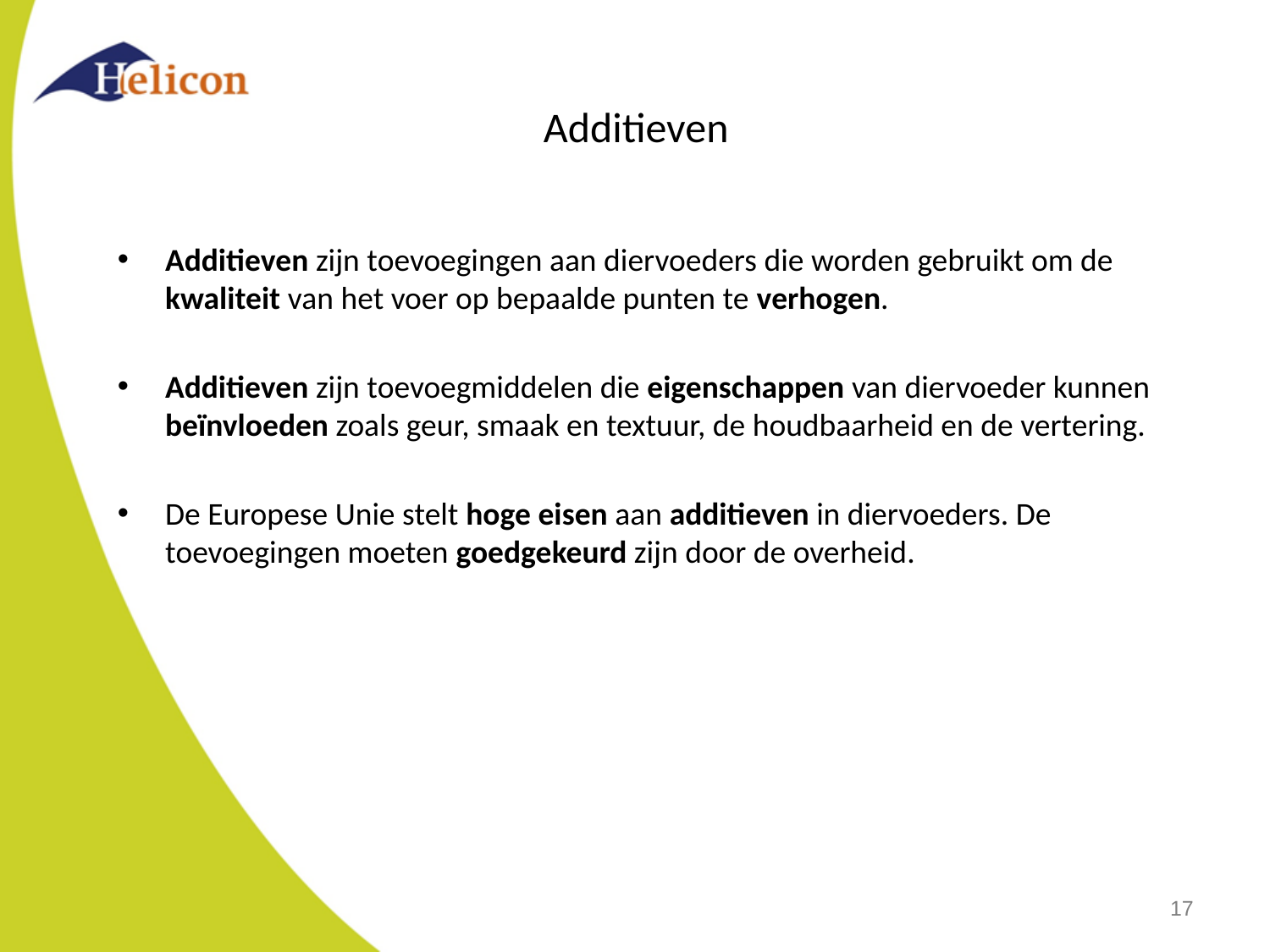

Additieven
Additieven zijn toevoegingen aan diervoeders die worden gebruikt om de kwaliteit van het voer op bepaalde punten te verhogen.

Additieven zijn toevoegmiddelen die eigenschappen van diervoeder kunnen beïnvloeden zoals geur, smaak en textuur, de houdbaarheid en de vertering.

De Europese Unie stelt hoge eisen aan additieven in diervoeders. De toevoegingen moeten goedgekeurd zijn door de overheid.

17